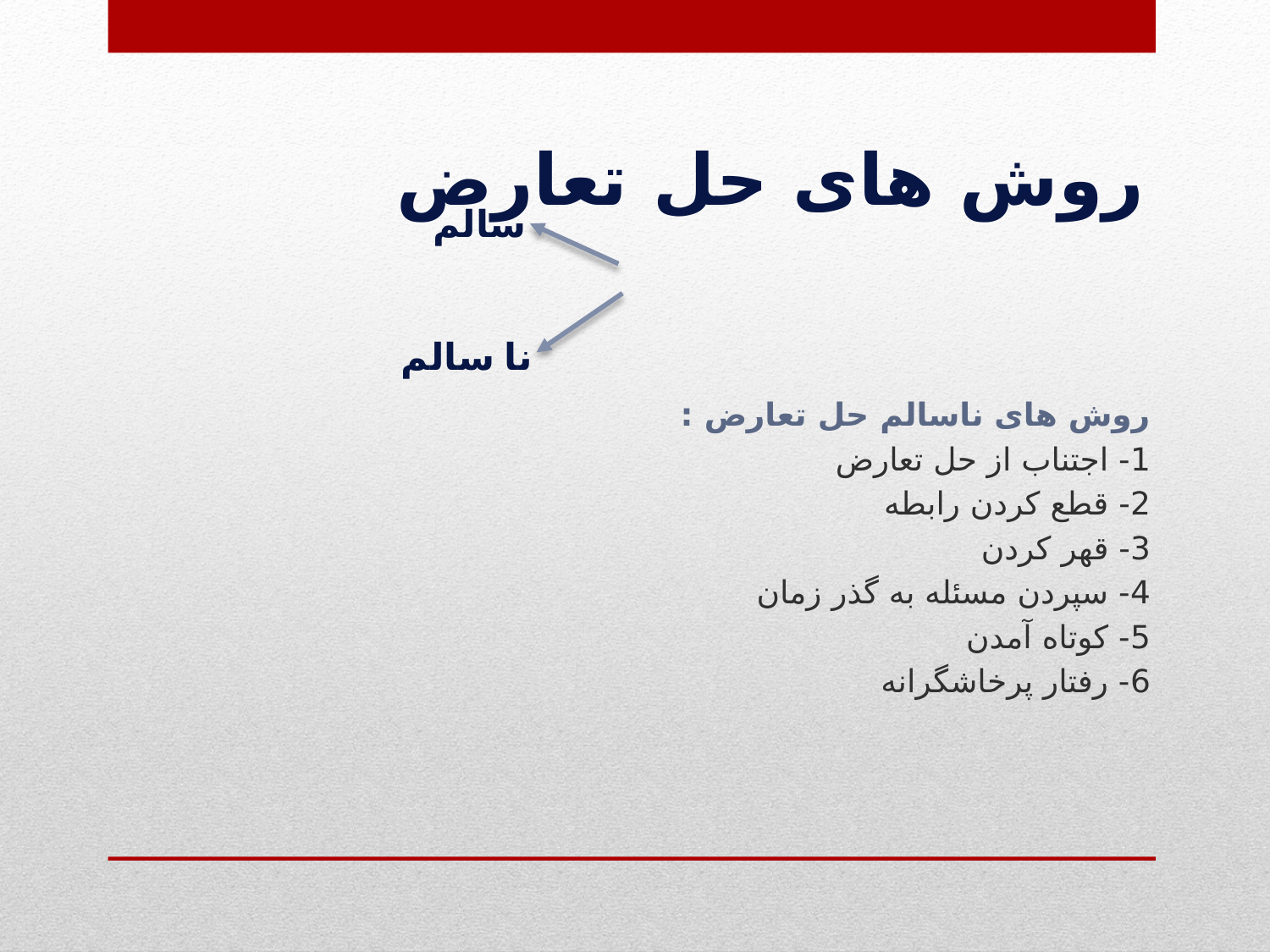

# روش های حل تعارض
سالم
نا سالم
روش های ناسالم حل تعارض :
1- اجتناب از حل تعارض
2- قطع کردن رابطه
3- قهر کردن
4- سپردن مسئله به گذر زمان
5- کوتاه آمدن
6- رفتار پرخاشگرانه